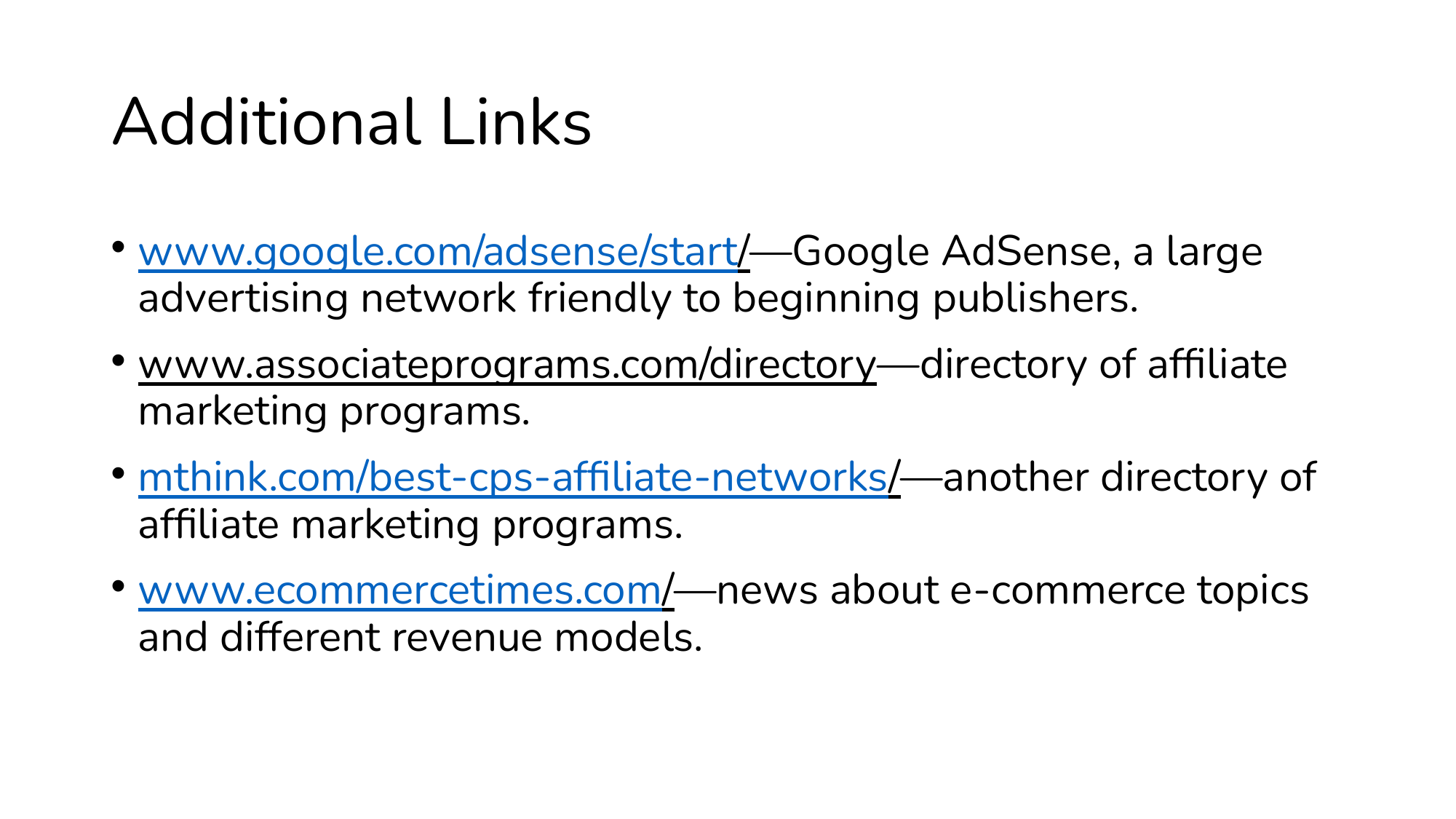

# Additional Links
www.google.com/adsense/start/—Google AdSense, a large advertising network friendly to beginning publishers.
www.associateprograms.com/directory—directory of affiliate marketing programs.
mthink.com/best-cps-affiliate-networks/—another directory of affiliate marketing programs.
www.ecommercetimes.com/—news about e-commerce topics and different revenue models.